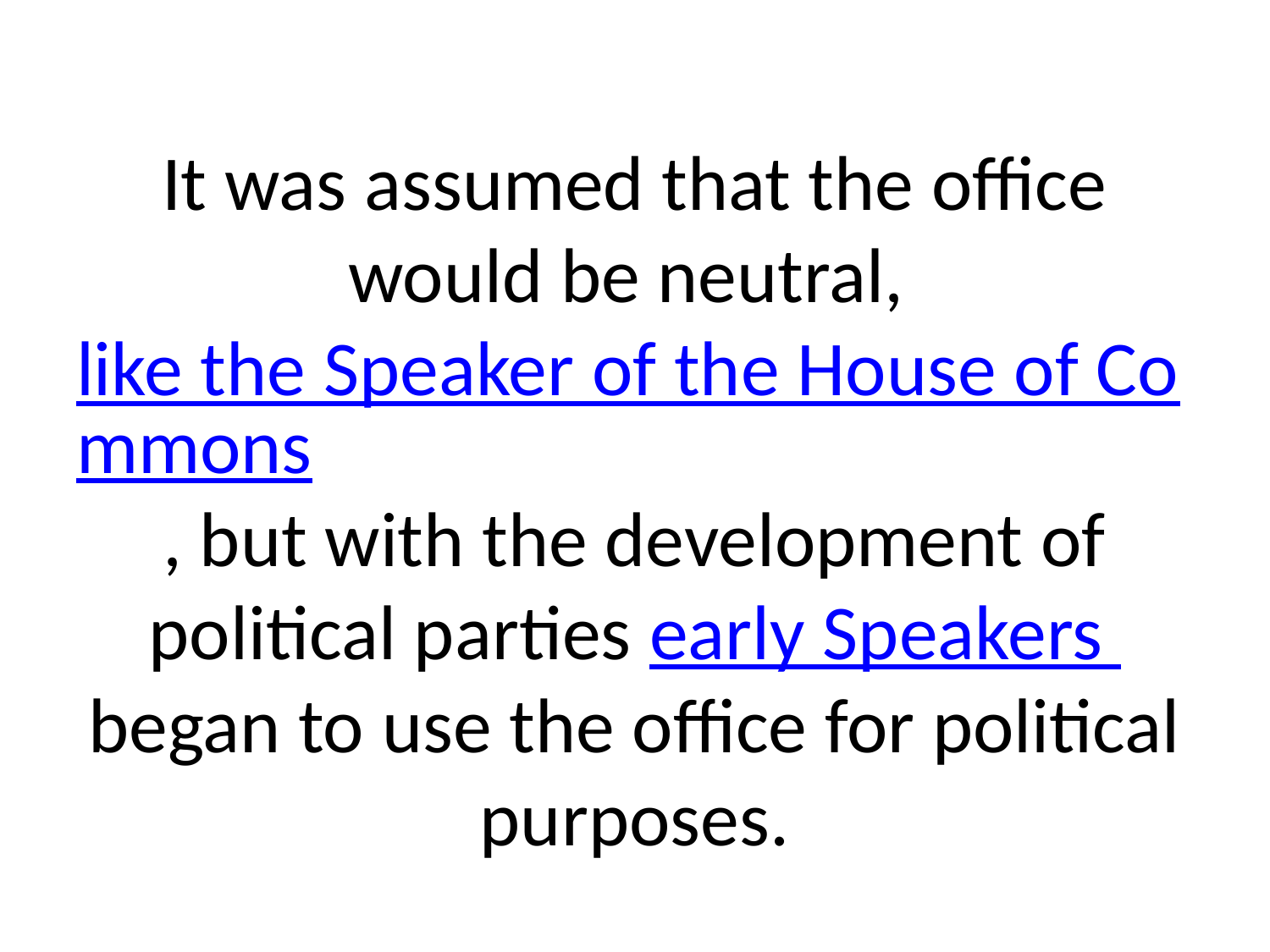

# It was assumed that the office would be neutral, like the Speaker of the House of Commons, but with the development of political parties early Speakers began to use the office for political purposes.